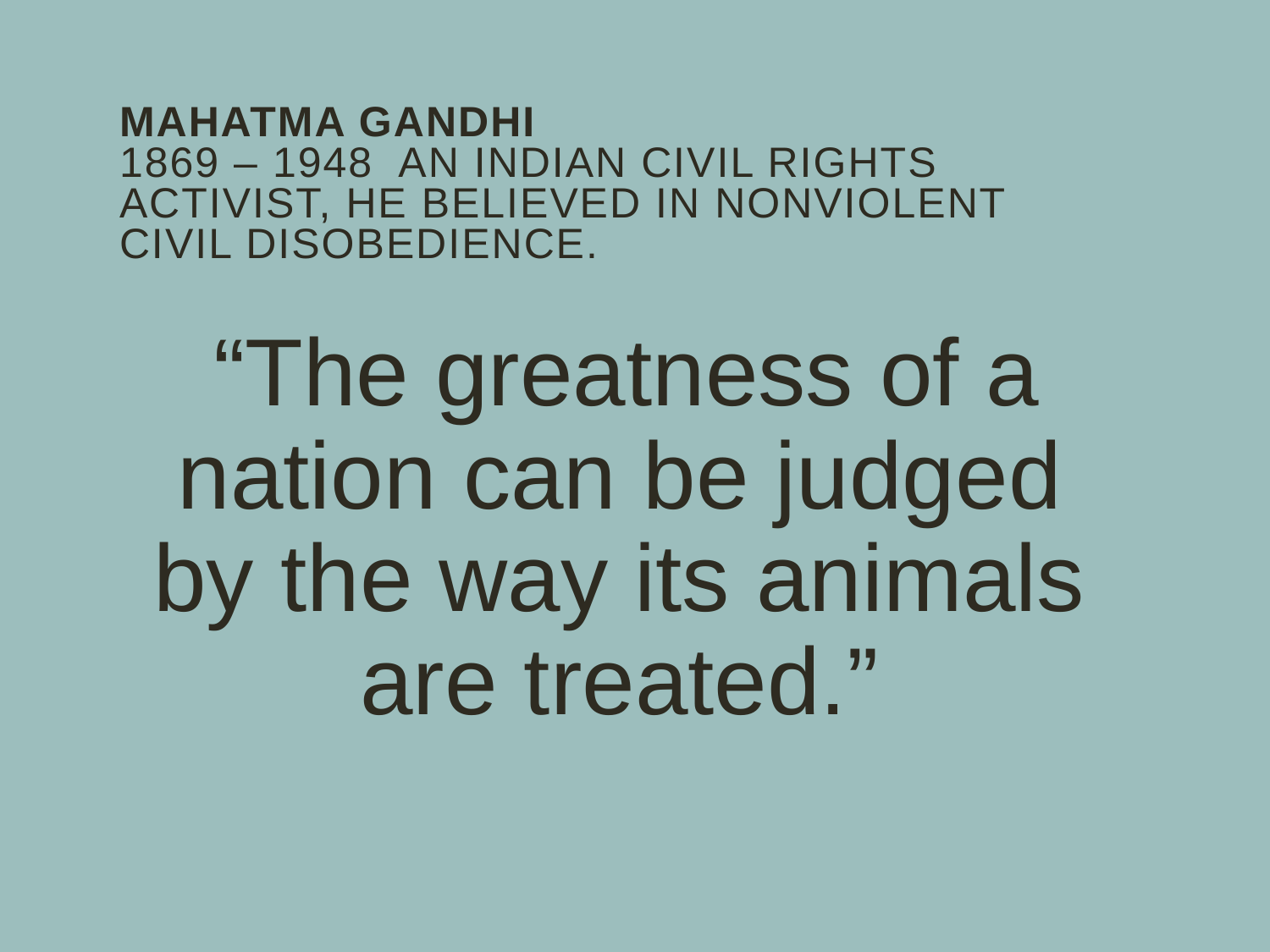

# Mahatma Gandhi 1869 – 1948  an Indian civil rights activist, he Believed in nonviolent civil disobedience.
“The greatness of a nation can be judged by the way its animals are treated.”